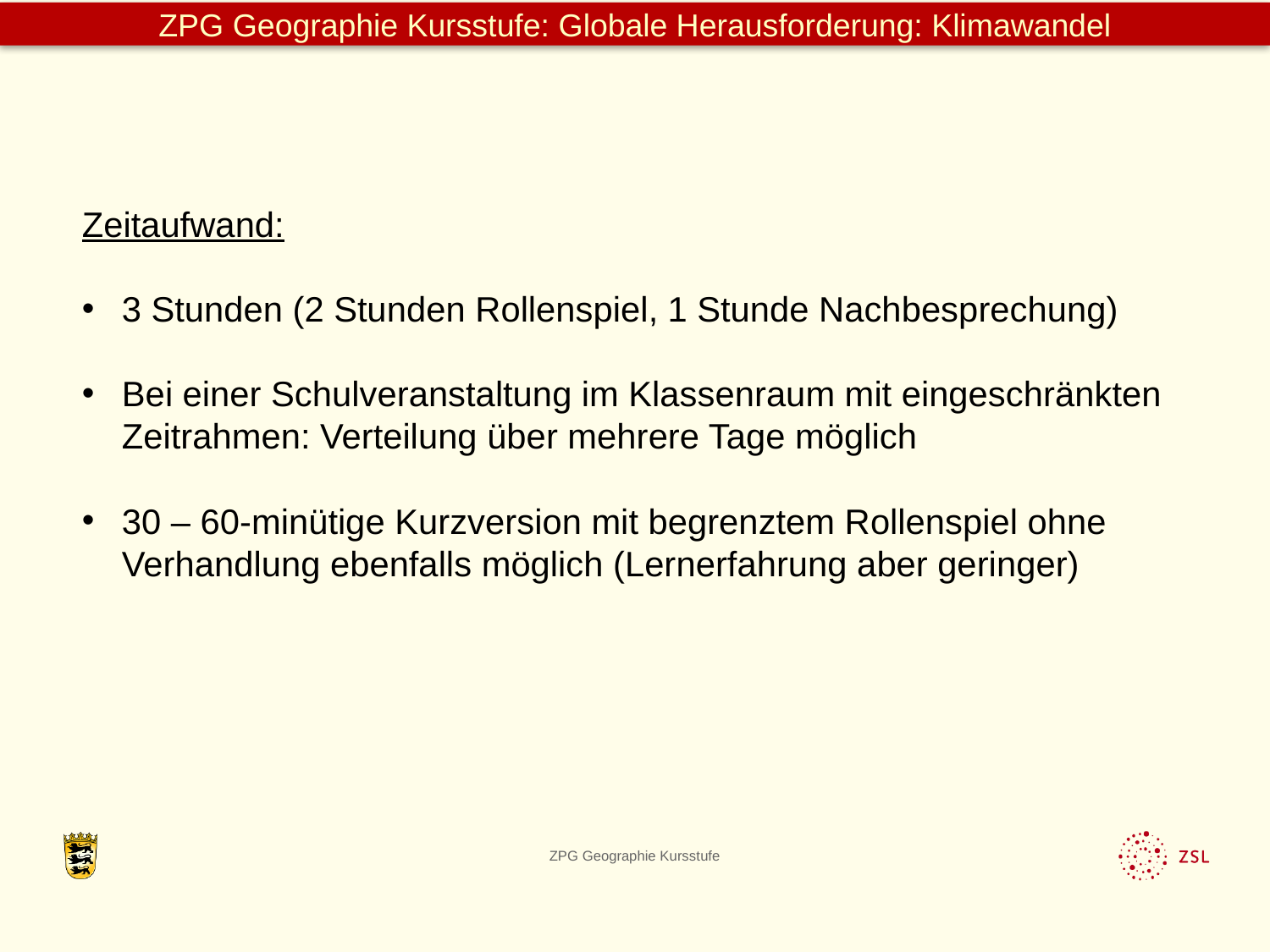

Zeitaufwand:

3 Stunden (2 Stunden Rollenspiel, 1 Stunde Nachbesprechung)

Bei einer Schulveranstaltung im Klassenraum mit eingeschränkten Zeitrahmen: Verteilung über mehrere Tage möglich

30 – 60-minütige Kurzversion mit begrenztem Rollenspiel ohne Verhandlung ebenfalls möglich (Lernerfahrung aber geringer)